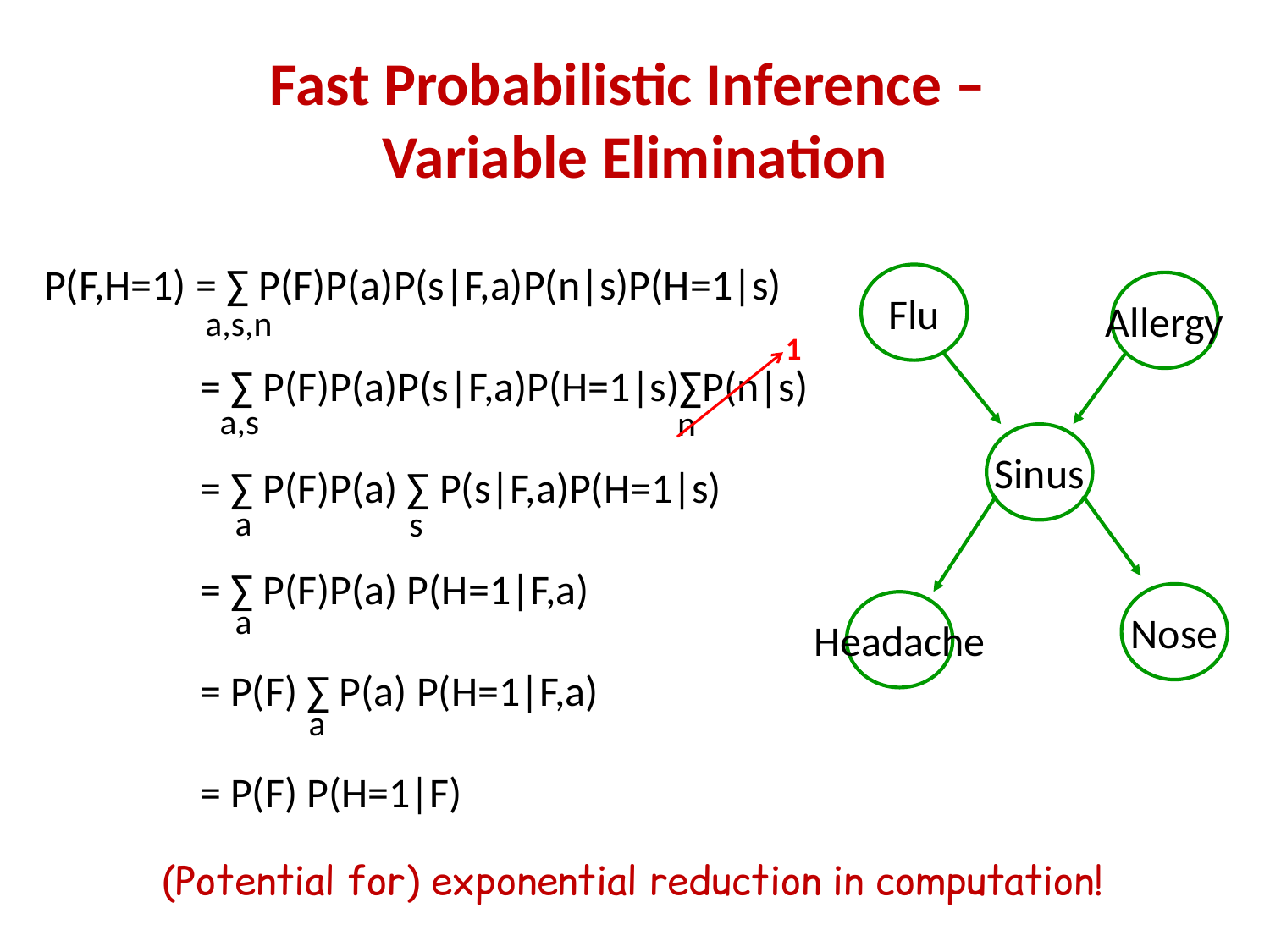

# Fast Probabilistic Inference – Variable Elimination

P(F,H=1) = ∑ P(F)P(a)P(s|F,a)P(n|s)P(H=1|s)

	   = ∑ P(F)P(a)P(s|F,a)P(H=1|s)∑P(n|s)

	   = ∑ P(F)P(a) ∑ P(s|F,a)P(H=1|s)

	   = ∑ P(F)P(a) P(H=1|F,a)

	   = P(F) ∑ P(a) P(H=1|F,a)

	   = P(F) P(H=1|F)

Flu
Allergy

Sinus

Nose
Headache
a,s,n
1
a,s
n
a
s
a
a
(Potential for) exponential reduction in computation!